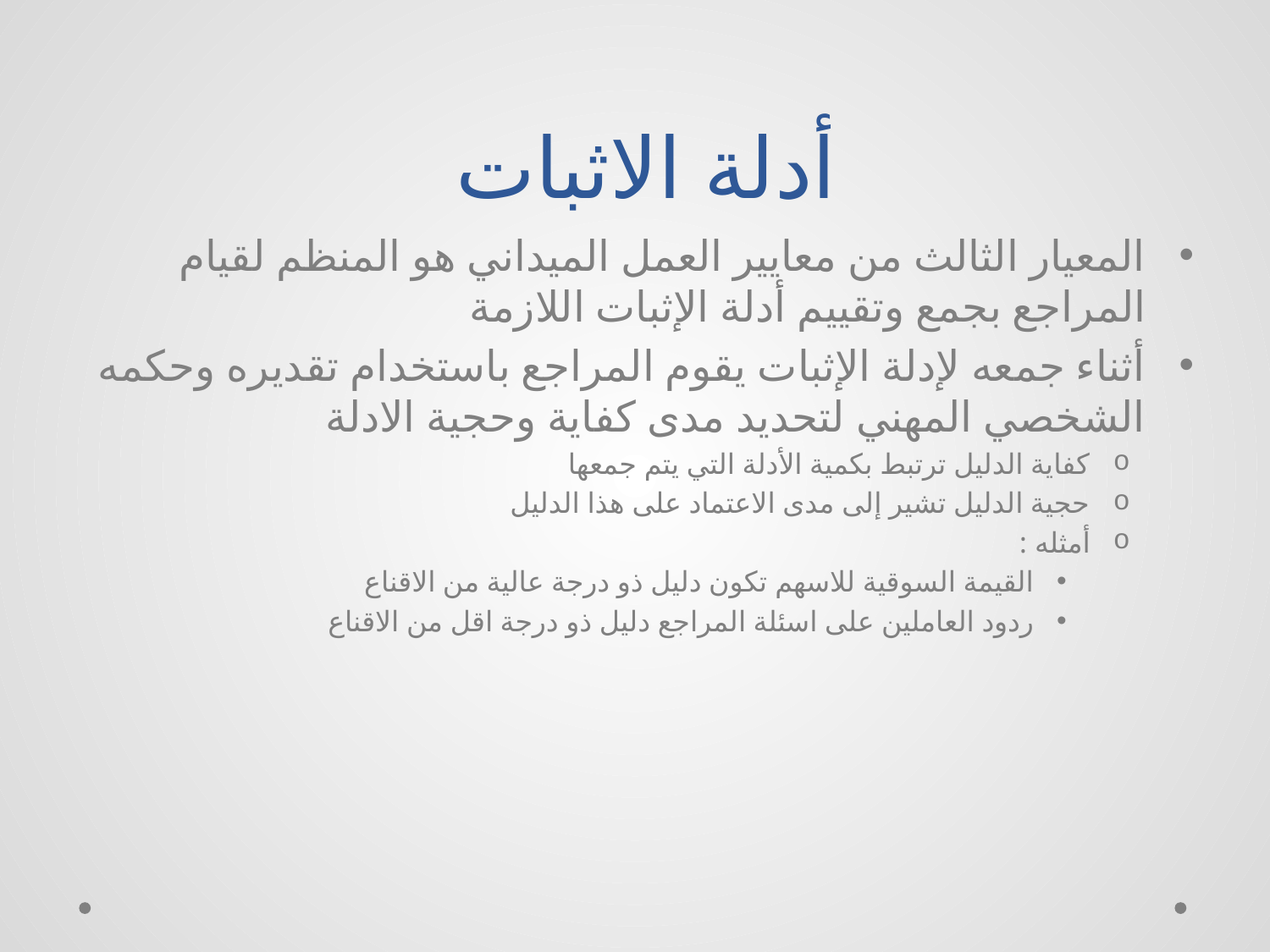

# أدلة الاثبات
المعيار الثالث من معايير العمل الميداني هو المنظم لقيام المراجع بجمع وتقييم أدلة الإثبات اللازمة
أثناء جمعه لإدلة الإثبات يقوم المراجع باستخدام تقديره وحكمه الشخصي المهني لتحديد مدى كفاية وحجية الادلة
كفاية الدليل ترتبط بكمية الأدلة التي يتم جمعها
حجية الدليل تشير إلى مدى الاعتماد على هذا الدليل
أمثله :
القيمة السوقية للاسهم تكون دليل ذو درجة عالية من الاقناع
ردود العاملين على اسئلة المراجع دليل ذو درجة اقل من الاقناع